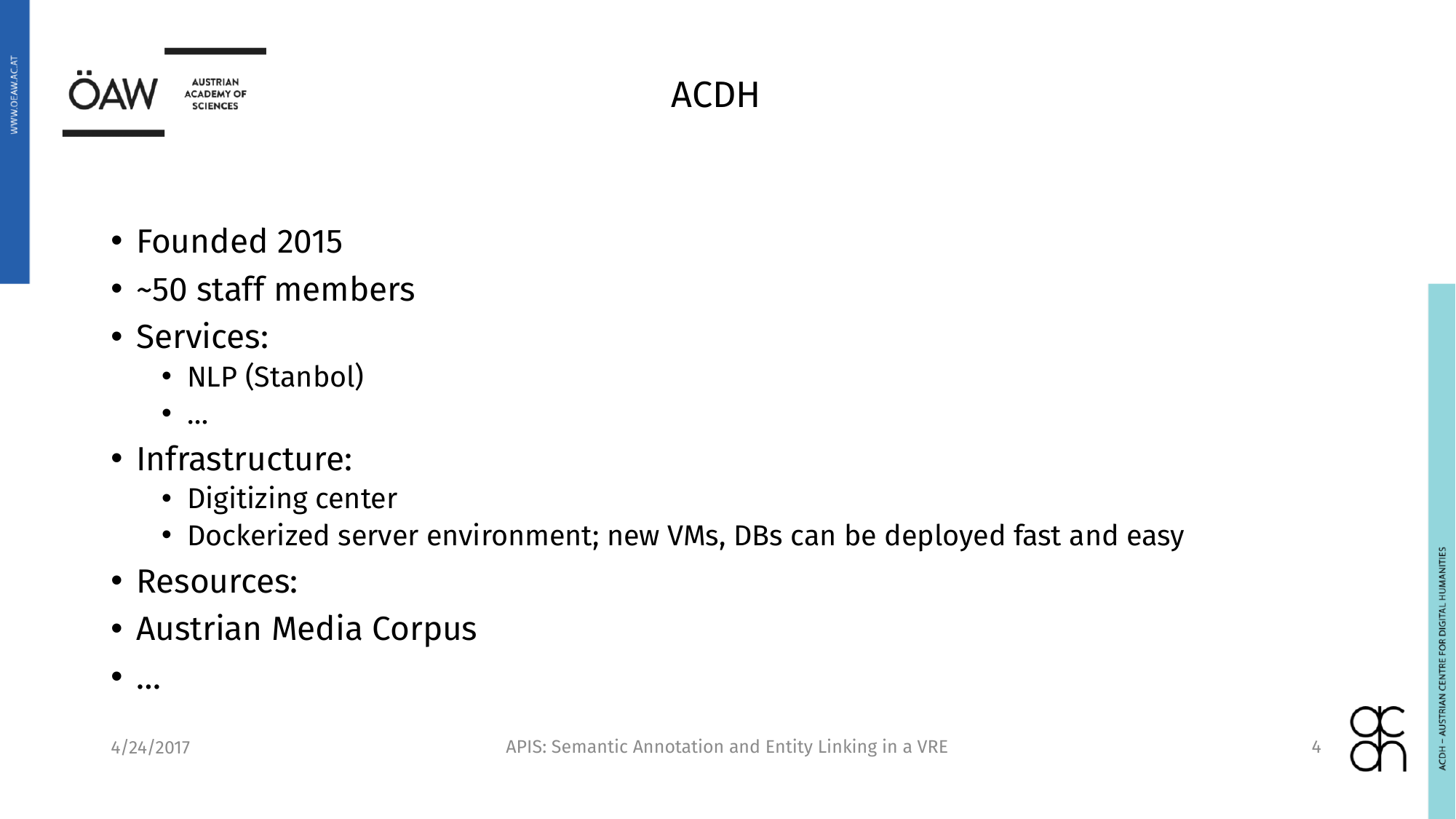

# ACDH
Founded 2015
~50 staff members
Services:
NLP (Stanbol)
…
Infrastructure:
Digitizing center
Dockerized server environment; new VMs, DBs can be deployed fast and easy
Resources:
Austrian Media Corpus
…
4/24/2017
APIS: Semantic Annotation and Entity Linking in a VRE
4